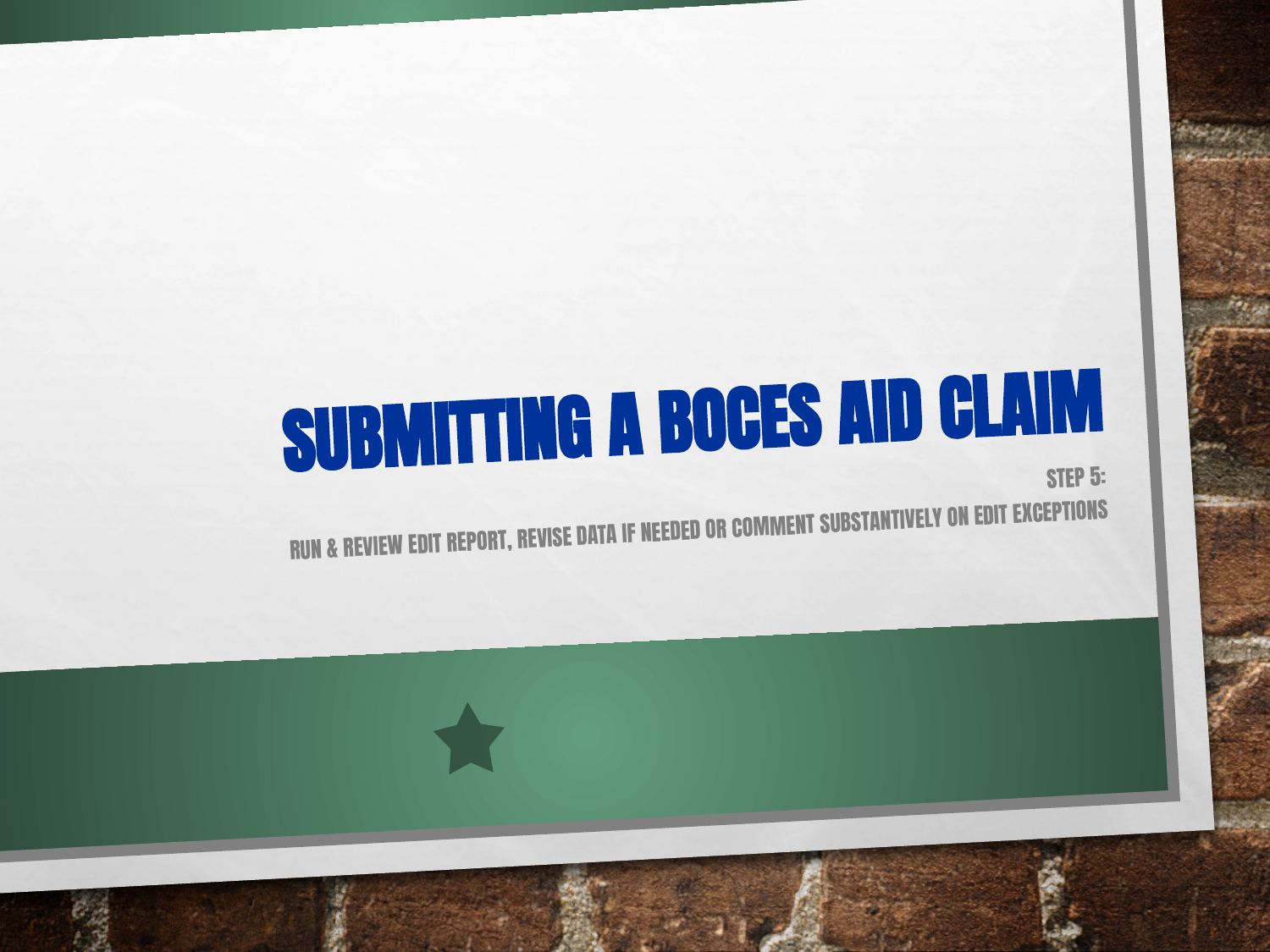

# Submitting a BOCES Aid Claim
Step 5:
Run & Review Edit Report, Revise Data if Needed or Comment Substantively on Edit Exceptions